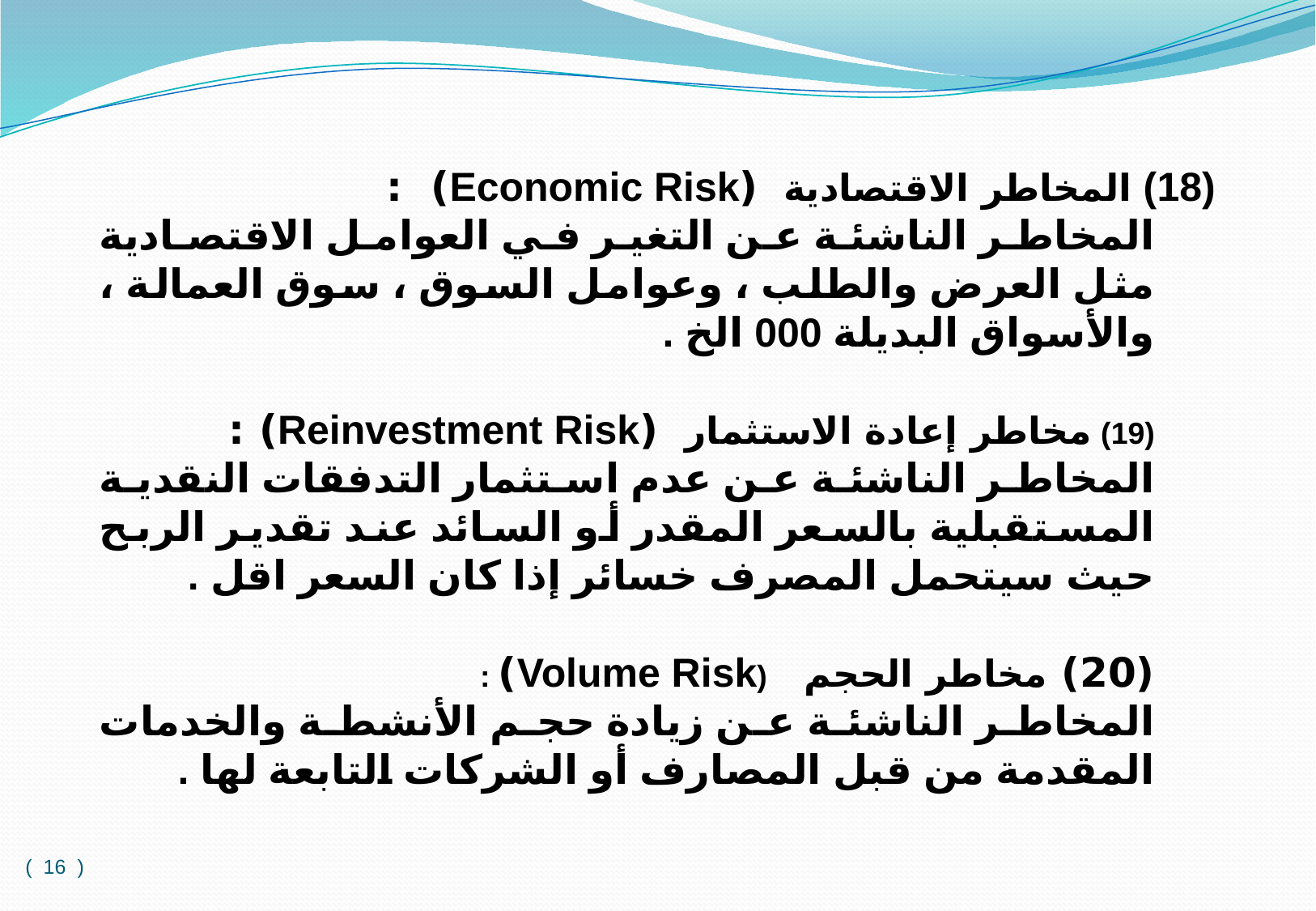

(18) المخاطر الاقتصادية  (Economic Risk)  :
المخاطر الناشئة عن التغير في العوامل الاقتصادية مثل العرض والطلب ، وعوامل السوق ، سوق العمالة ، والأسواق البديلة 000 الخ .

(19) مخاطر إعادة الاستثمار  (Reinvestment Risk) :
المخاطر الناشئة عن عدم استثمار التدفقات النقدية المستقبلية بالسعر المقدر أو السائد عند تقدير الربح حيث سيتحمل المصرف خسائر إذا كان السعر اقل .

(20) مخاطر الحجم   (Volume Risk) :
المخاطر الناشئة عن زيادة حجم الأنشطة والخدمات المقدمة من قبل المصارف أو الشركات التابعة لها .

(  16  )